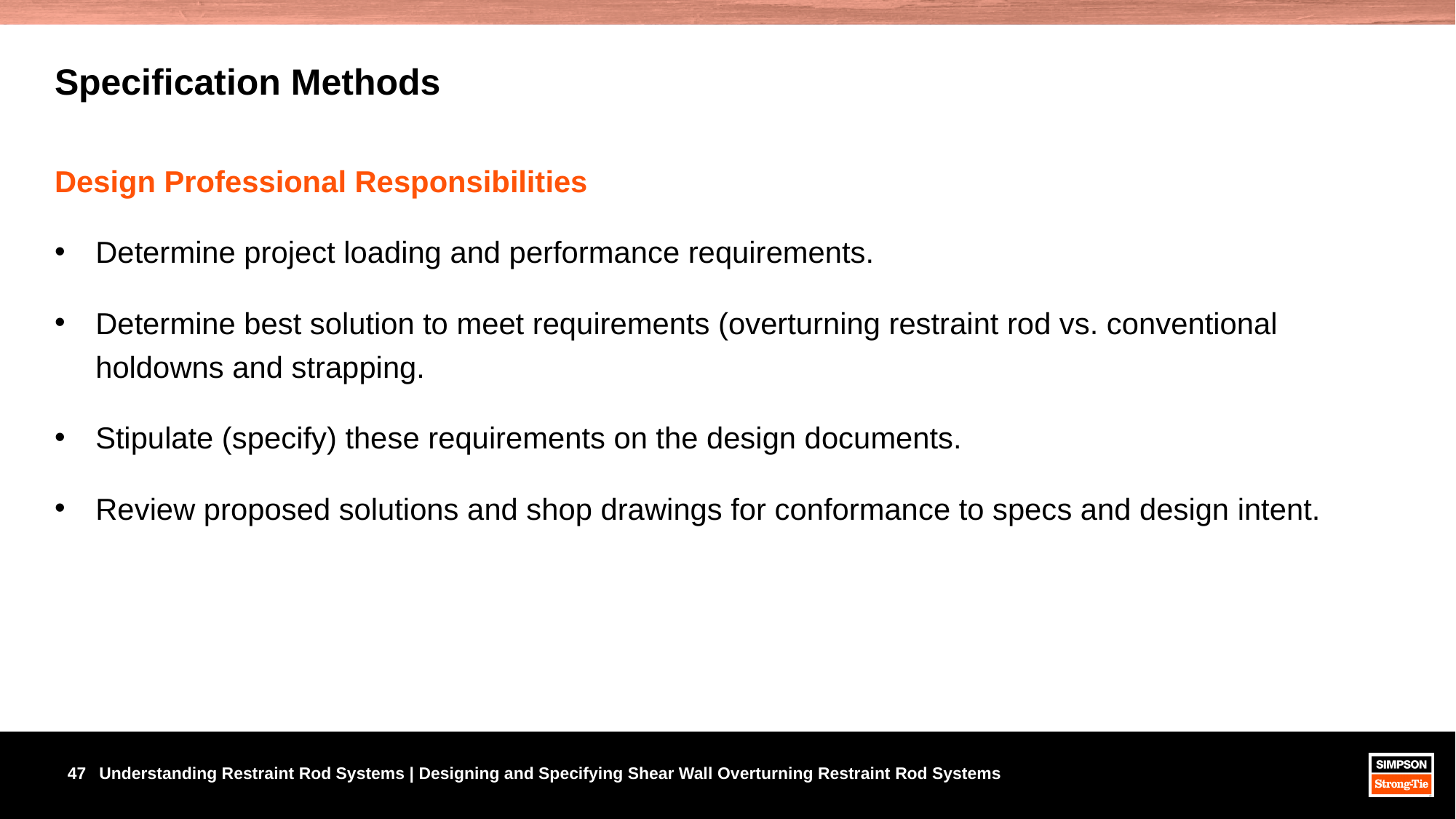

# Specification Methods
Design Professional Responsibilities
Determine project loading and performance requirements.
Determine best solution to meet requirements (overturning restraint rod vs. conventional holdowns and strapping.
Stipulate (specify) these requirements on the design documents.
Review proposed solutions and shop drawings for conformance to specs and design intent.
Understanding Restraint Rod Systems | Designing and Specifying Shear Wall Overturning Restraint Rod Systems